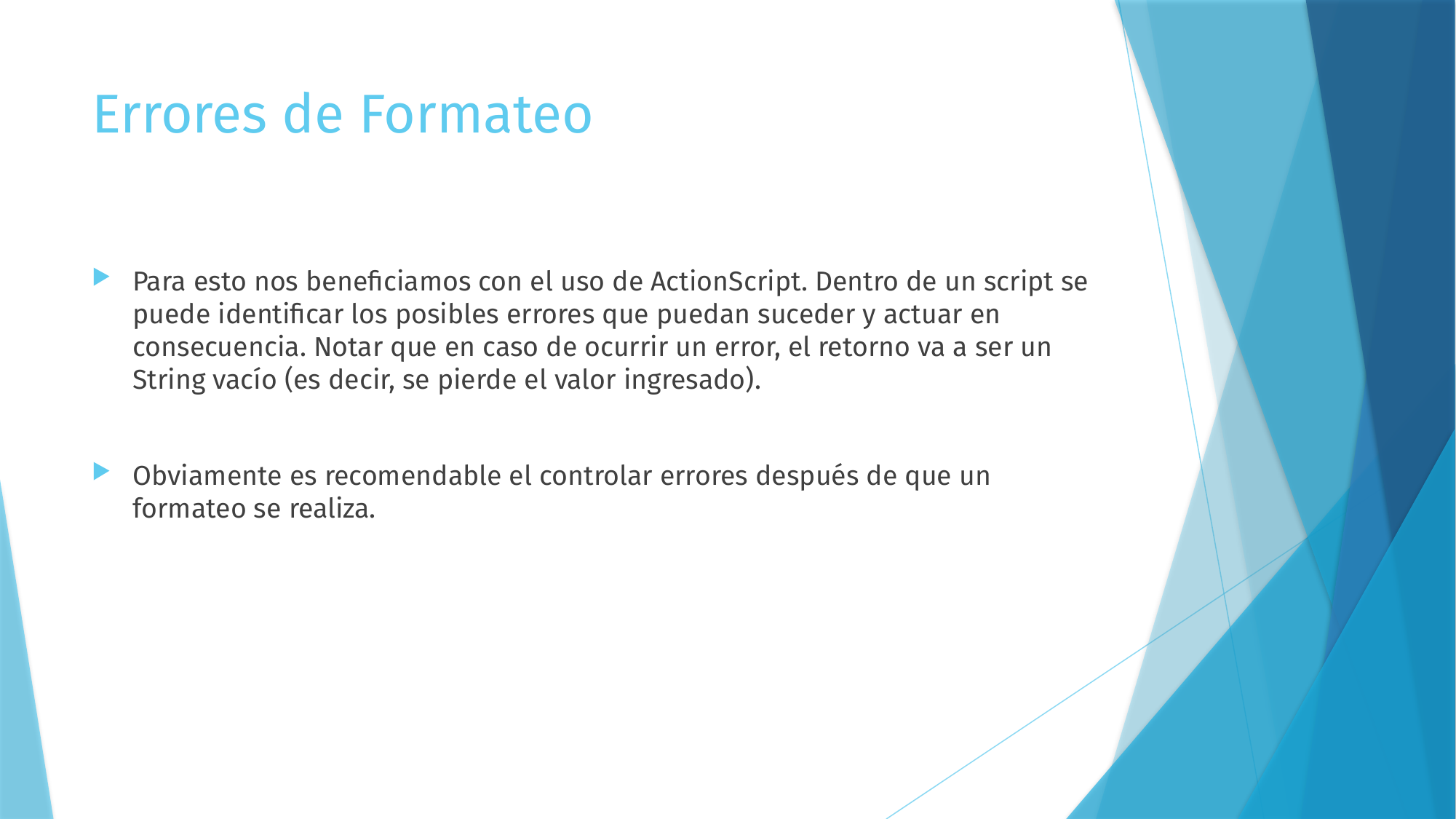

# Errores de Formateo
Para esto nos beneficiamos con el uso de ActionScript. Dentro de un script se puede identificar los posibles errores que puedan suceder y actuar en consecuencia. Notar que en caso de ocurrir un error, el retorno va a ser un String vacío (es decir, se pierde el valor ingresado).

Obviamente es recomendable el controlar errores después de que un formateo se realiza.